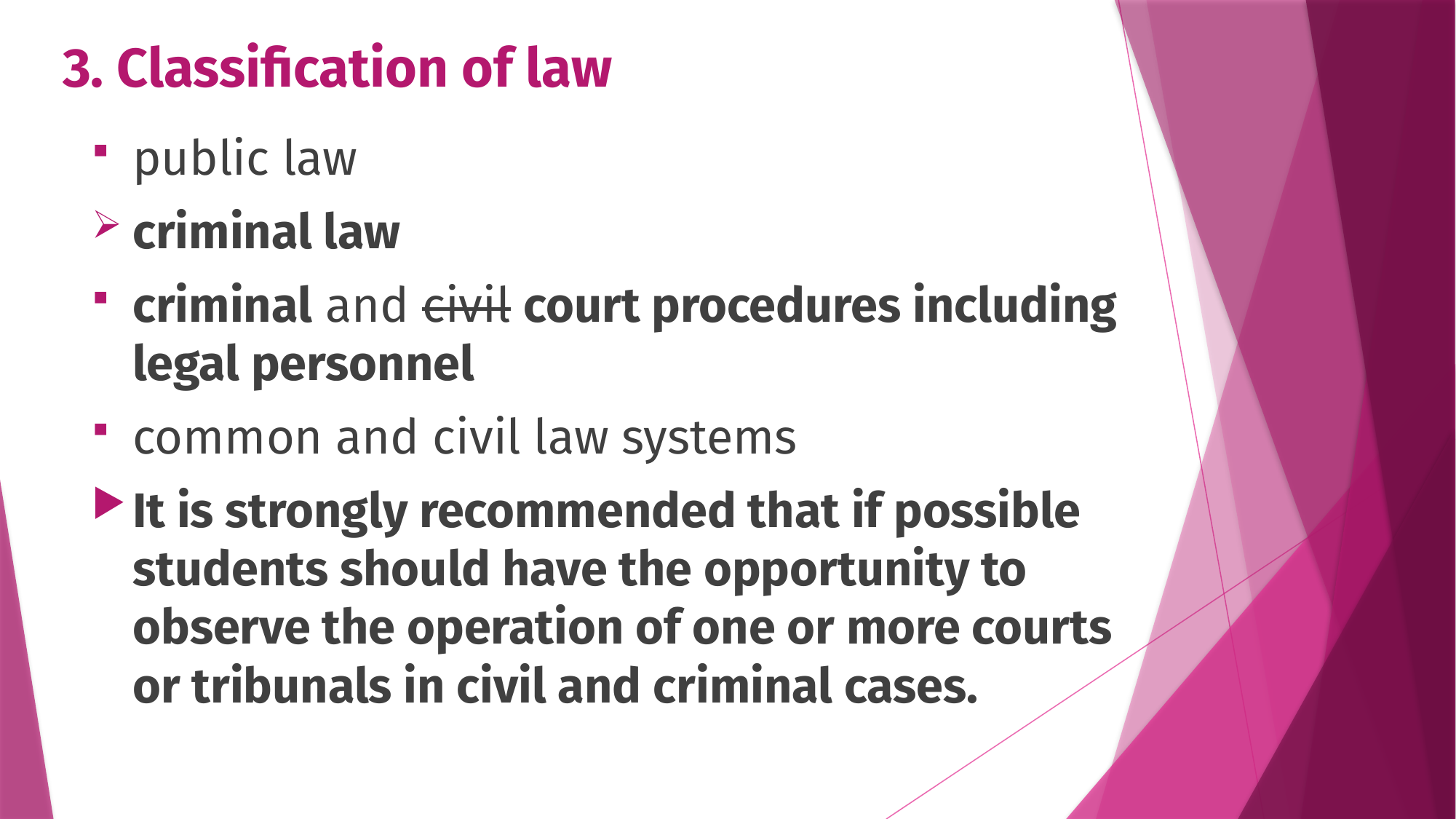

# 3. Classification of law
public law
criminal law
criminal and civil court procedures including legal personnel
common and civil law systems
It is strongly recommended that if possible students should have the opportunity to observe the operation of one or more courts or tribunals in civil and criminal cases.